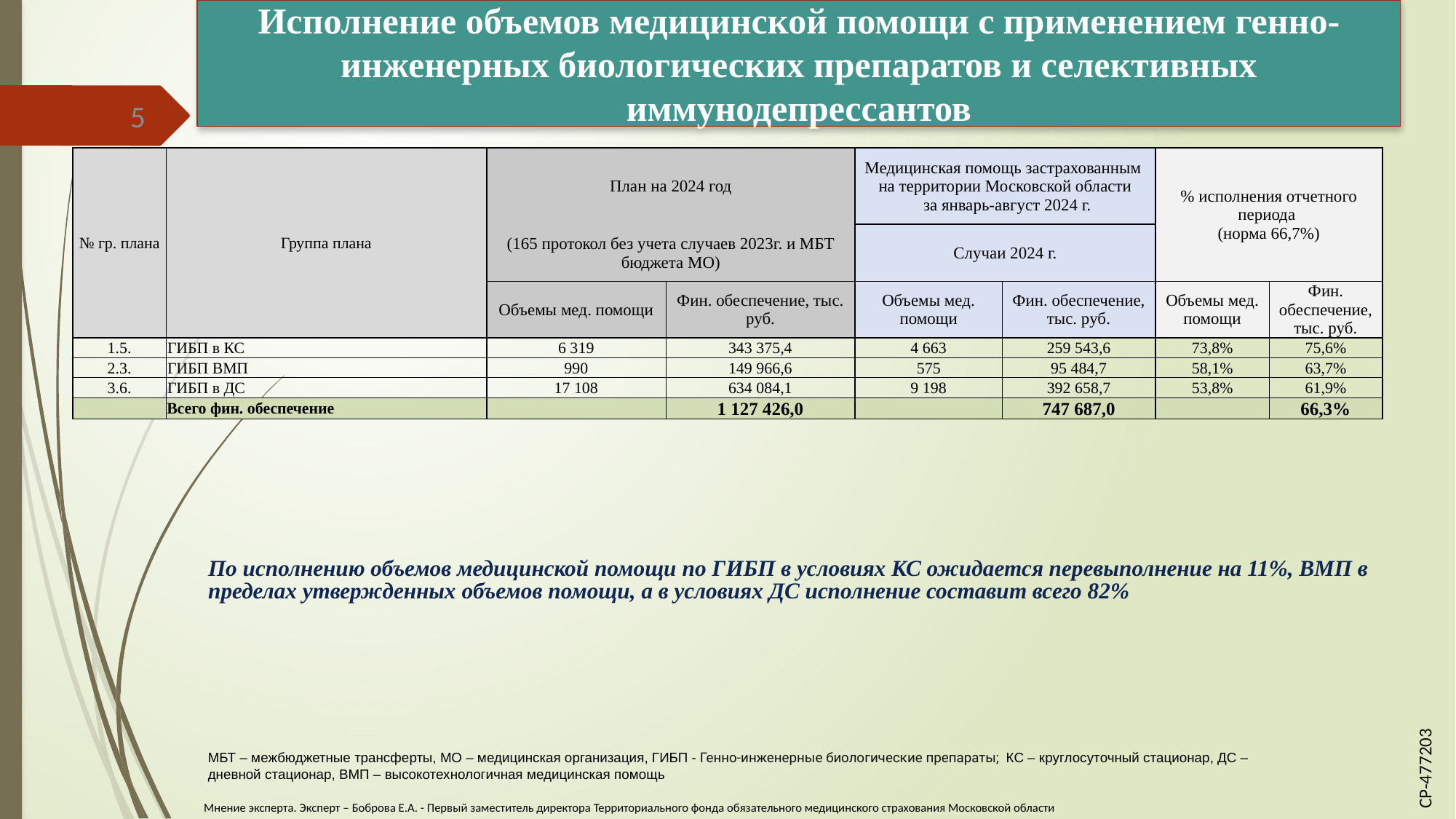

Исполнение объемов медицинской помощи с применением генно-инженерных биологических препаратов и селективных иммунодепрессантов
5
| № гр. плана | Группа плана | План на 2024 год |  | Медицинская помощь застрахованным на территории Московской области за январь-август 2024 г. |  | % исполнения отчетного периода (норма 66,7%) |  |
| --- | --- | --- | --- | --- | --- | --- | --- |
|  |  | (165 протокол без учета случаев 2023г. и МБТ бюджета МО) |  | Случаи 2024 г. |  |  |  |
|  |  | Объемы мед. помощи | Фин. обеспечение, тыс. руб. | Объемы мед. помощи | Фин. обеспечение, тыс. руб. | Объемы мед. помощи | Фин. обеспечение, тыс. руб. |
| 1.5. | ГИБП в КС | 6 319 | 343 375,4 | 4 663 | 259 543,6 | 73,8% | 75,6% |
| 2.3. | ГИБП ВМП | 990 | 149 966,6 | 575 | 95 484,7 | 58,1% | 63,7% |
| 3.6. | ГИБП в ДС | 17 108 | 634 084,1 | 9 198 | 392 658,7 | 53,8% | 61,9% |
|  | Всего фин. обеспечение |  | 1 127 426,0 |  | 747 687,0 |  | 66,3% |
По исполнению объемов медицинской помощи по ГИБП в условиях КС ожидается перевыполнение на 11%, ВМП в пределах утвержденных объемов помощи, а в условиях ДС исполнение составит всего 82%

CP-477203
МБТ – межбюджетные трансферты, МО – медицинская организация, ГИБП - Генно-инженерные биологические препараты;  КС – круглосуточный стационар, ДС – дневной стационар, ВМП – высокотехнологичная медицинская помощь
Мнение эксперта. Эксперт – Боброва Е.А. - Первый заместитель директора Территориального фонда обязательного медицинского страхования Московской области